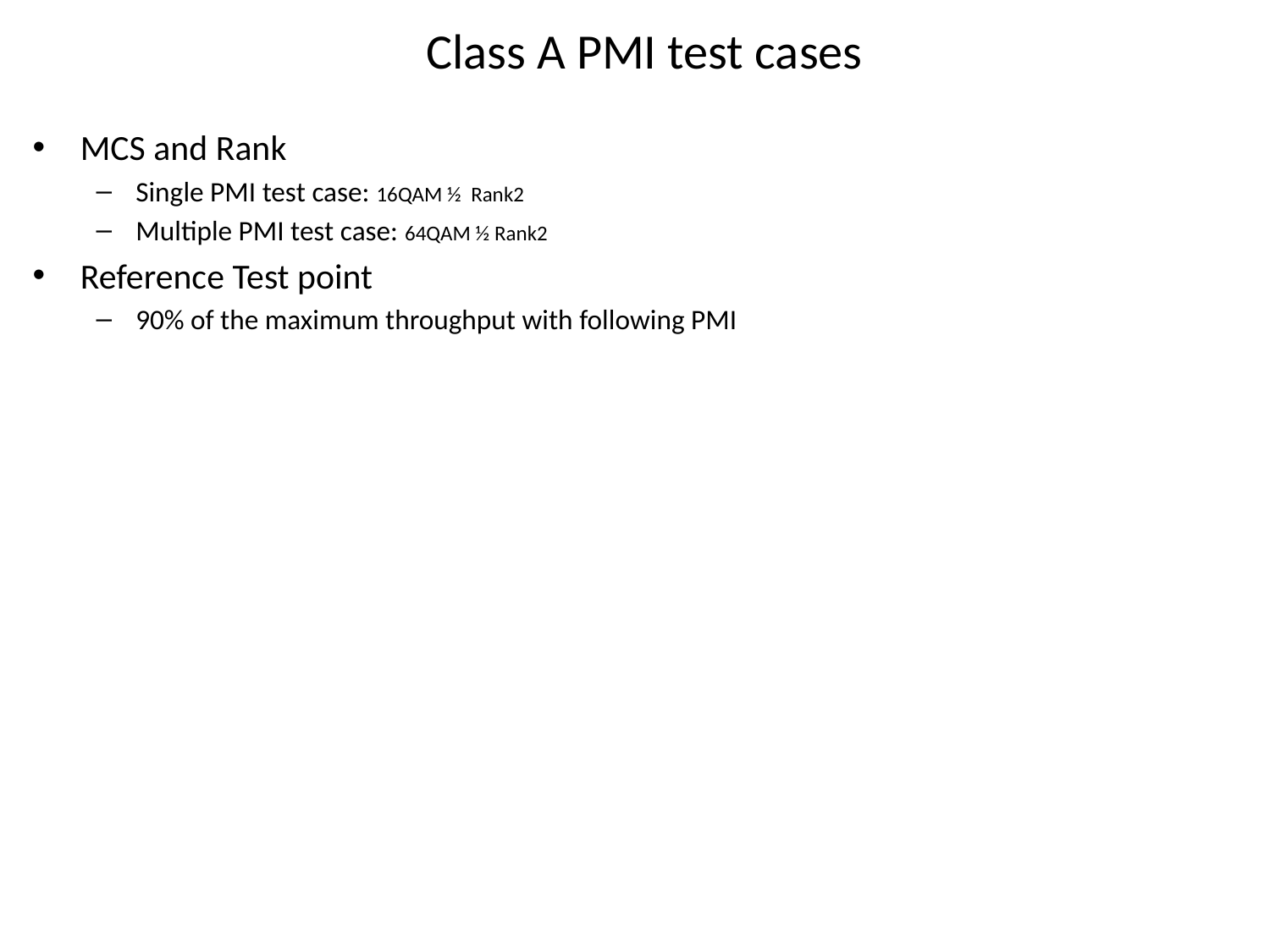

Class A PMI test cases
MCS and Rank
Single PMI test case: 16QAM ½  Rank2
Multiple PMI test case: 64QAM ½ Rank2
Reference Test point
90% of the maximum throughput with following PMI